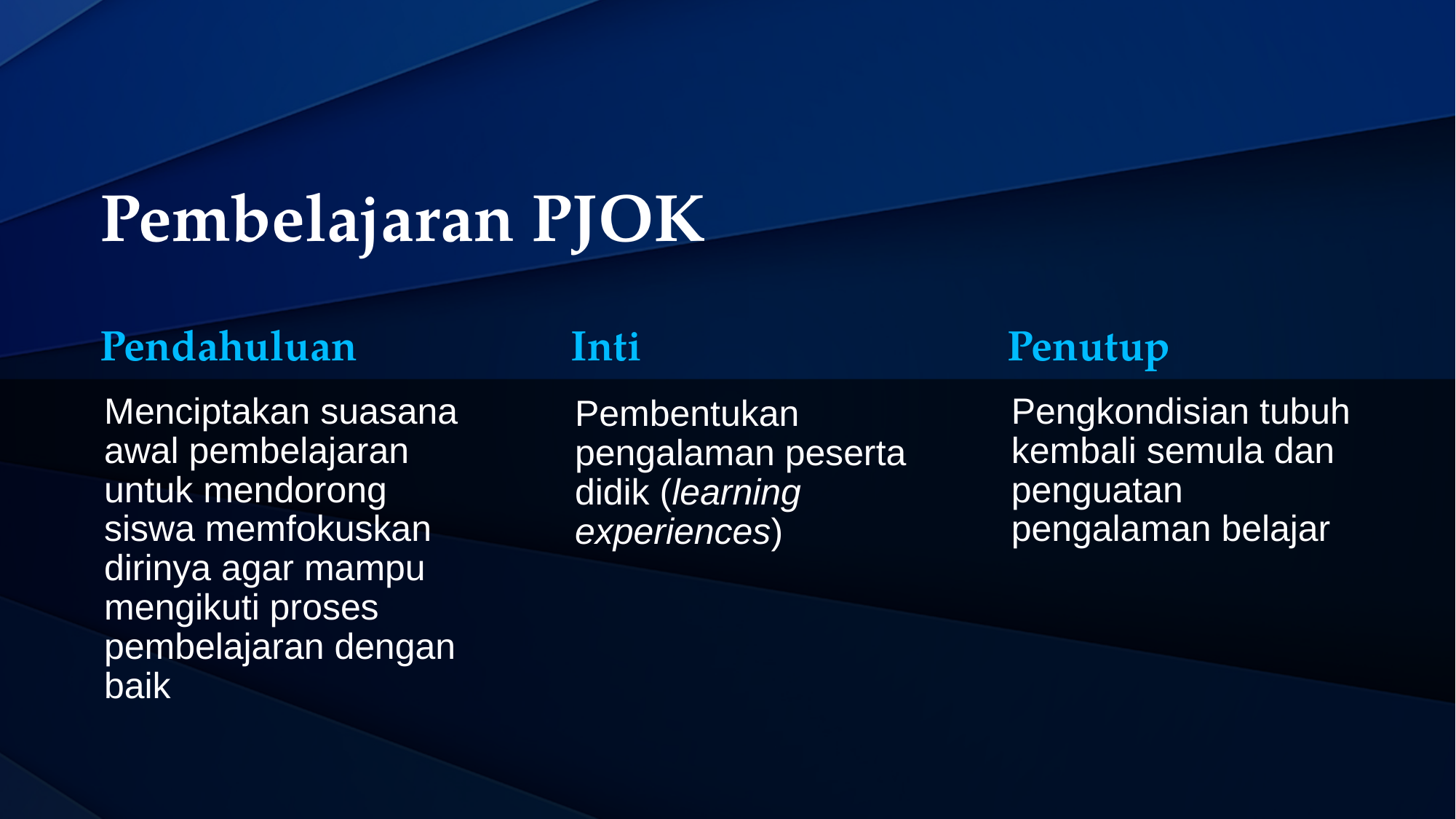

# Pembelajaran PJOK
Pendahuluan
Inti
Penutup
Menciptakan suasana awal pembelajaran untuk mendorong siswa memfokuskan dirinya agar mampu mengikuti proses pembelajaran dengan baik
Pengkondisian tubuh kembali semula dan penguatan pengalaman belajar
Pembentukan pengalaman peserta didik (learning experiences)